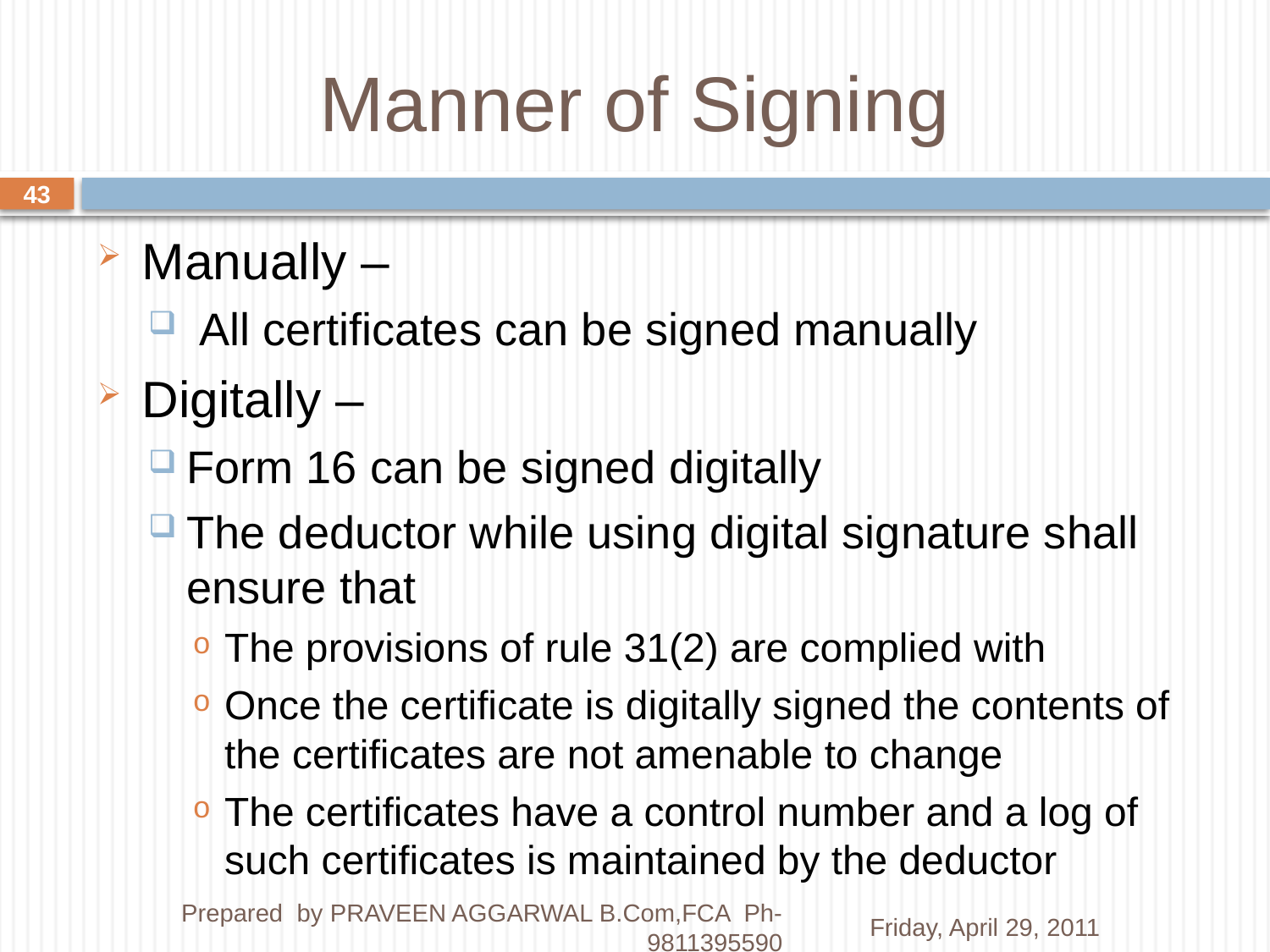

# Manner of Signing
43
Manually –
 All certificates can be signed manually
Digitally –
Form 16 can be signed digitally
The deductor while using digital signature shall ensure that
The provisions of rule 31(2) are complied with
Once the certificate is digitally signed the contents of the certificates are not amenable to change
The certificates have a control number and a log of such certificates is maintained by the deductor
Prepared  by PRAVEEN AGGARWAL B.Com,FCA  Ph-9811395590
Friday, April 29, 2011